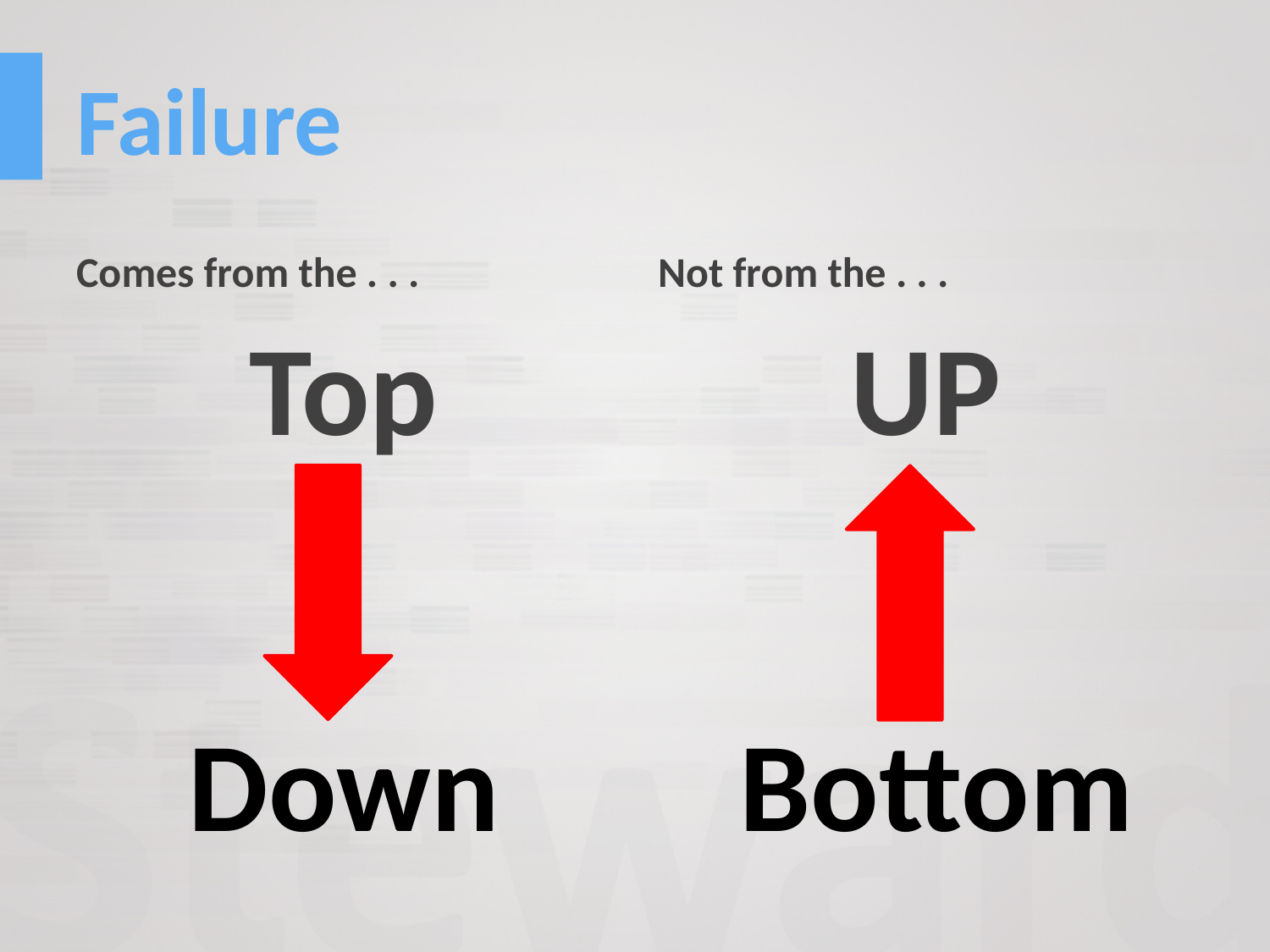

# Failure

Comes from the . . .
Not from the . . .
Top
UP

Down
Bottom